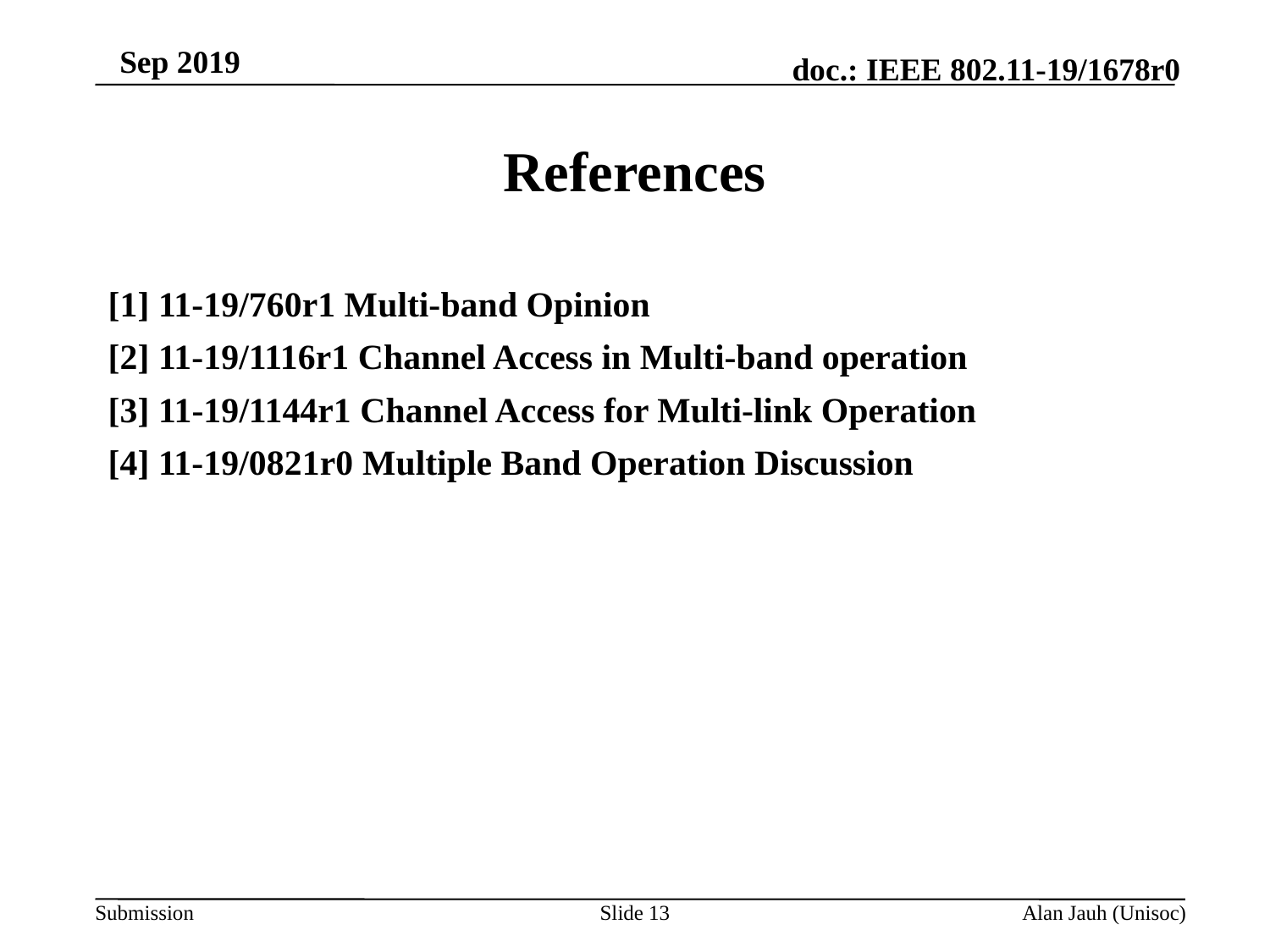

# References
[1] 11-19/760r1 Multi-band Opinion
[2] 11-19/1116r1 Channel Access in Multi-band operation
[3] 11-19/1144r1 Channel Access for Multi-link Operation
[4] 11-19/0821r0 Multiple Band Operation Discussion

Slide 13
Alan Jauh (Unisoc)